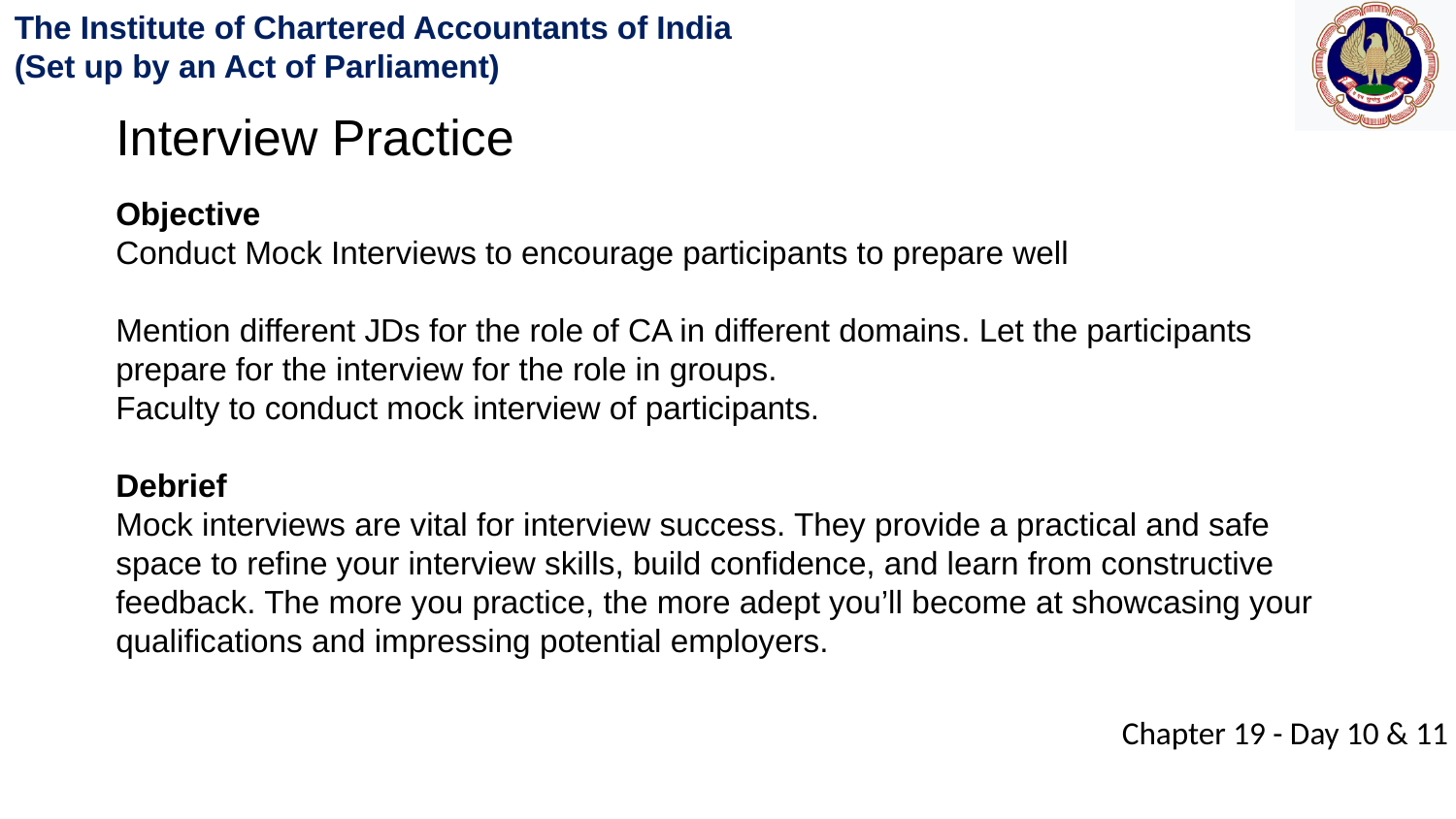

Interview Practice

Objective
Conduct Mock Interviews to encourage participants to prepare well

Mention different JDs for the role of CA in different domains. Let the participants prepare for the interview for the role in groups.
Faculty to conduct mock interview of participants.

Debrief
Mock interviews are vital for interview success. They provide a practical and safe space to refine your interview skills, build confidence, and learn from constructive feedback. The more you practice, the more adept you’ll become at showcasing your qualifications and impressing potential employers.